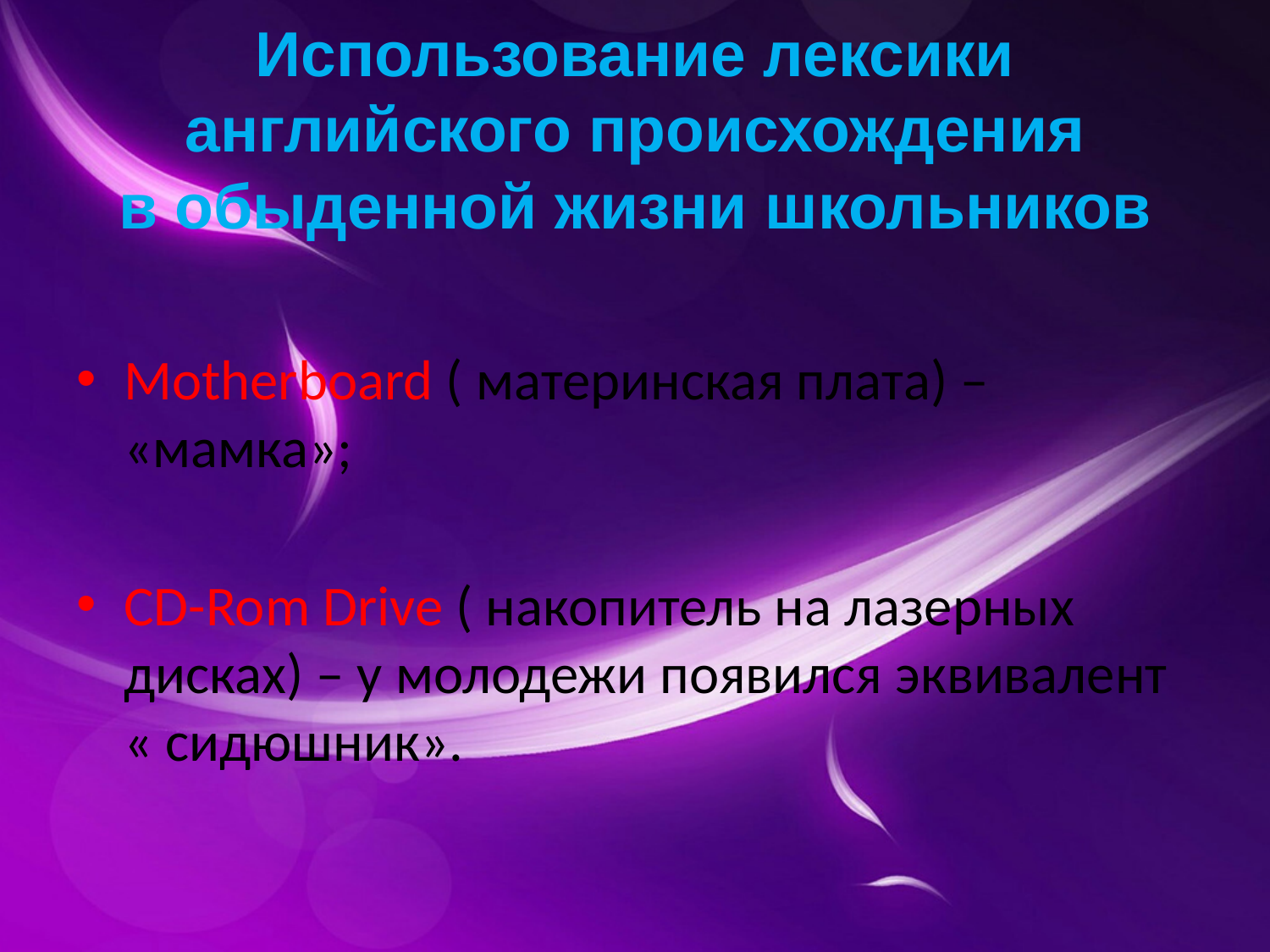

# Использование лексики английского происхождения в обыденной жизни школьников
Motherboard ( материнская плата) – «мамка»;

CD-Rom Drive ( накопитель на лазерных дисках) – у молодежи появился эквивалент « сидюшник».